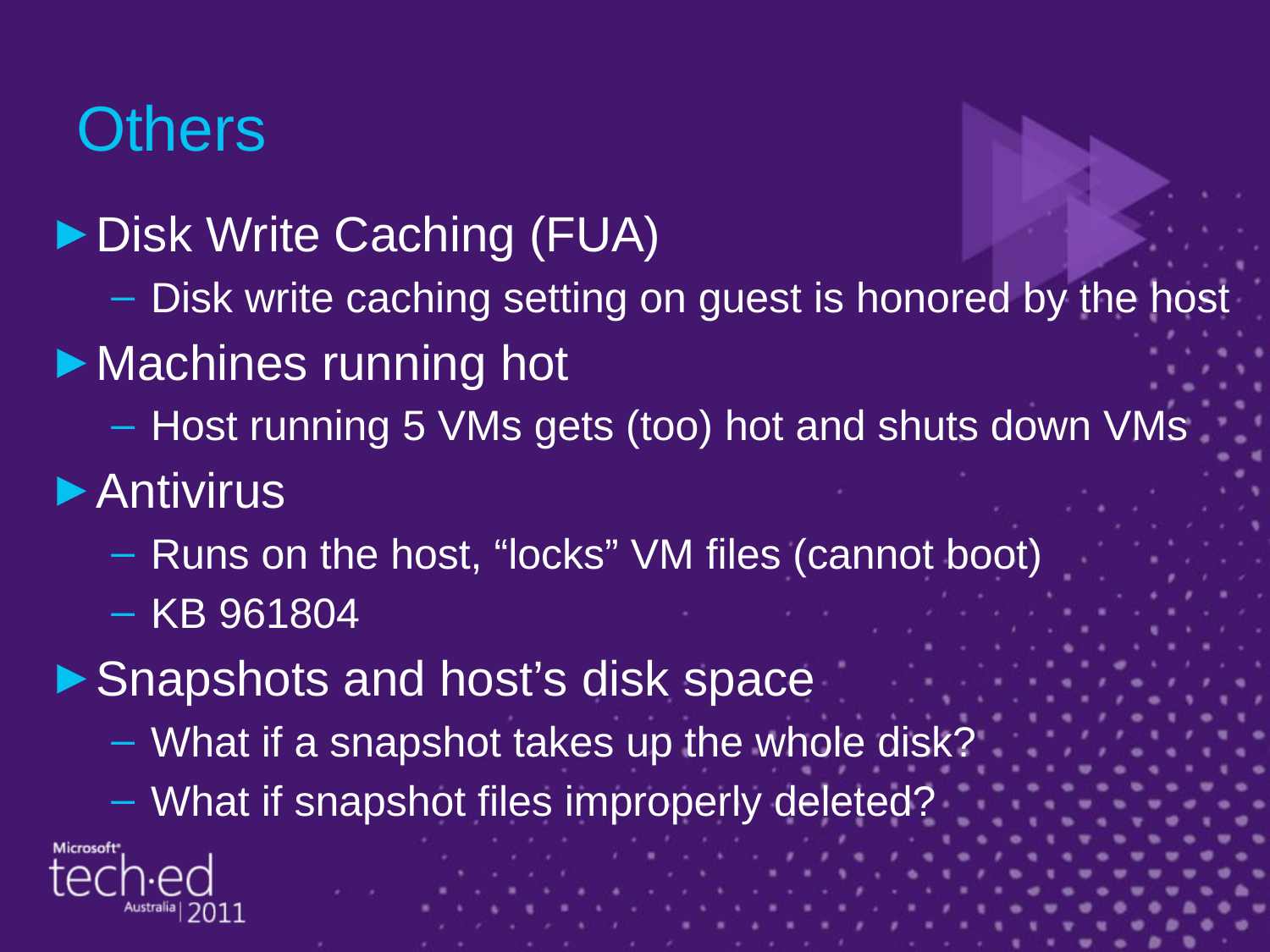

# Others
Disk Write Caching (FUA)
Disk write caching setting on guest is honored by the host
Machines running hot
Host running 5 VMs gets (too) hot and shuts down VMs
Antivirus
Runs on the host, “locks” VM files (cannot boot)
KB 961804
Snapshots and host’s disk space
What if a snapshot takes up the whole disk?
What if snapshot files improperly deleted?